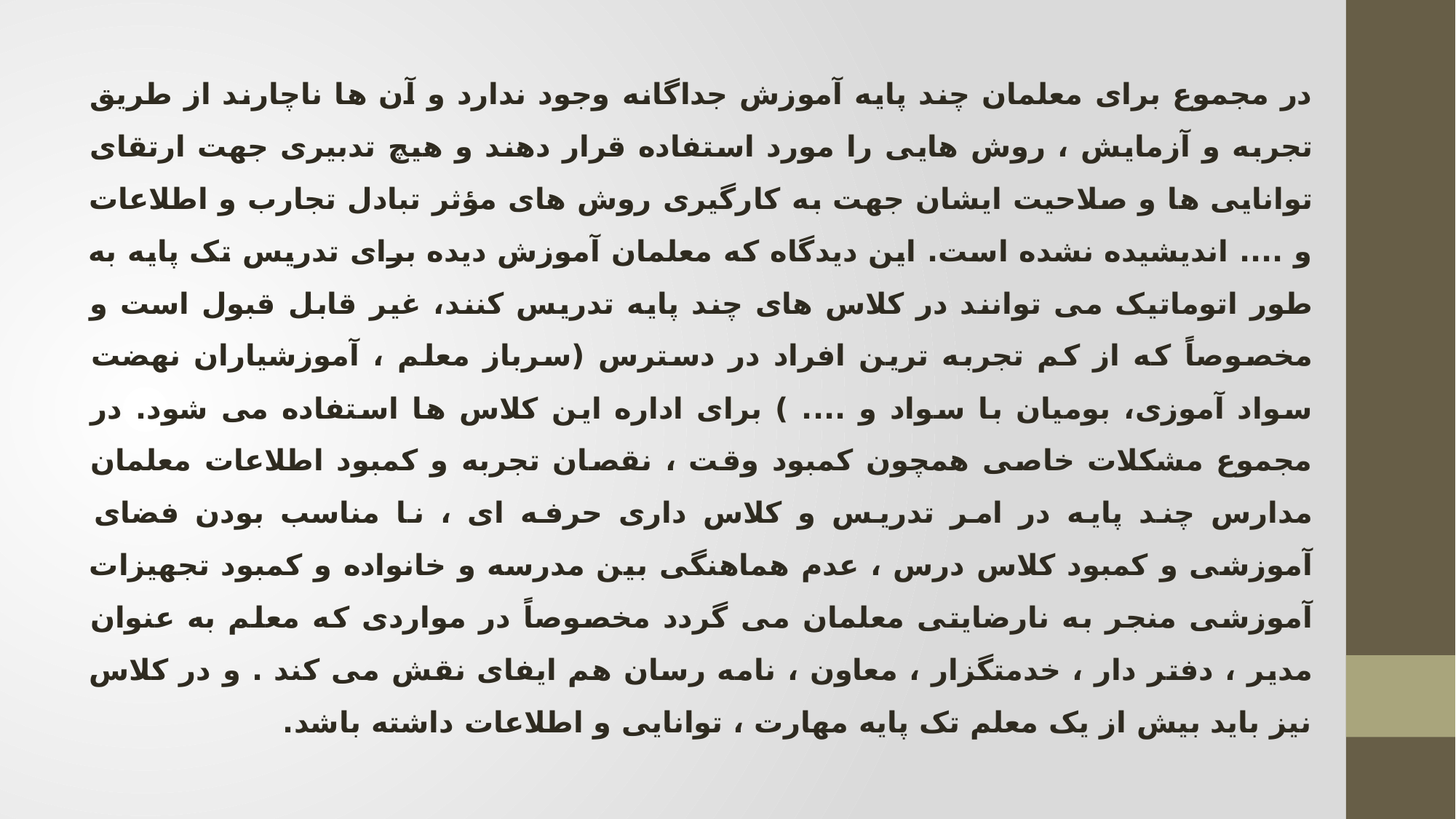

در مجموع برای معلمان چند پایه آموزش جداگانه وجود ندارد و آن ها ناچارند از طریق تجربه و آزمایش ، روش هایی را مورد استفاده قرار دهند و هیچ تدبیری جهت ارتقای توانایی ها و صلاحیت ایشان جهت به کارگیری روش های مؤثر تبادل تجارب و اطلاعات و .... اندیشیده نشده است. این دیدگاه که معلمان آموزش دیده برای تدریس تک پایه به طور اتوماتیک می توانند در کلاس های چند پایه تدریس کنند، غیر قابل قبول است و مخصوصاً که از کم تجربه ترین افراد در دسترس (سرباز معلم ، آموزشیاران نهضت سواد آموزی، بومیان با سواد و .... ) برای اداره این کلاس ها استفاده می شود. در مجموع مشکلات خاصی همچون کمبود وقت ، نقصان تجربه و کمبود اطلاعات معلمان مدارس چند پایه در امر تدریس و کلاس داری حرفه ای ، نا مناسب بودن فضای آموزشی و کمبود کلاس درس ، عدم هماهنگی بین مدرسه و خانواده و کمبود تجهیزات آموزشی منجر به نارضایتی معلمان می گردد مخصوصاً در مواردی که معلم به عنوان مدیر ، دفتر دار ، خدمتگزار ، معاون ، نامه رسان هم ایفای نقش می کند . و در کلاس نیز باید بیش از یک معلم تک پایه مهارت ، توانایی و اطلاعات داشته باشد.